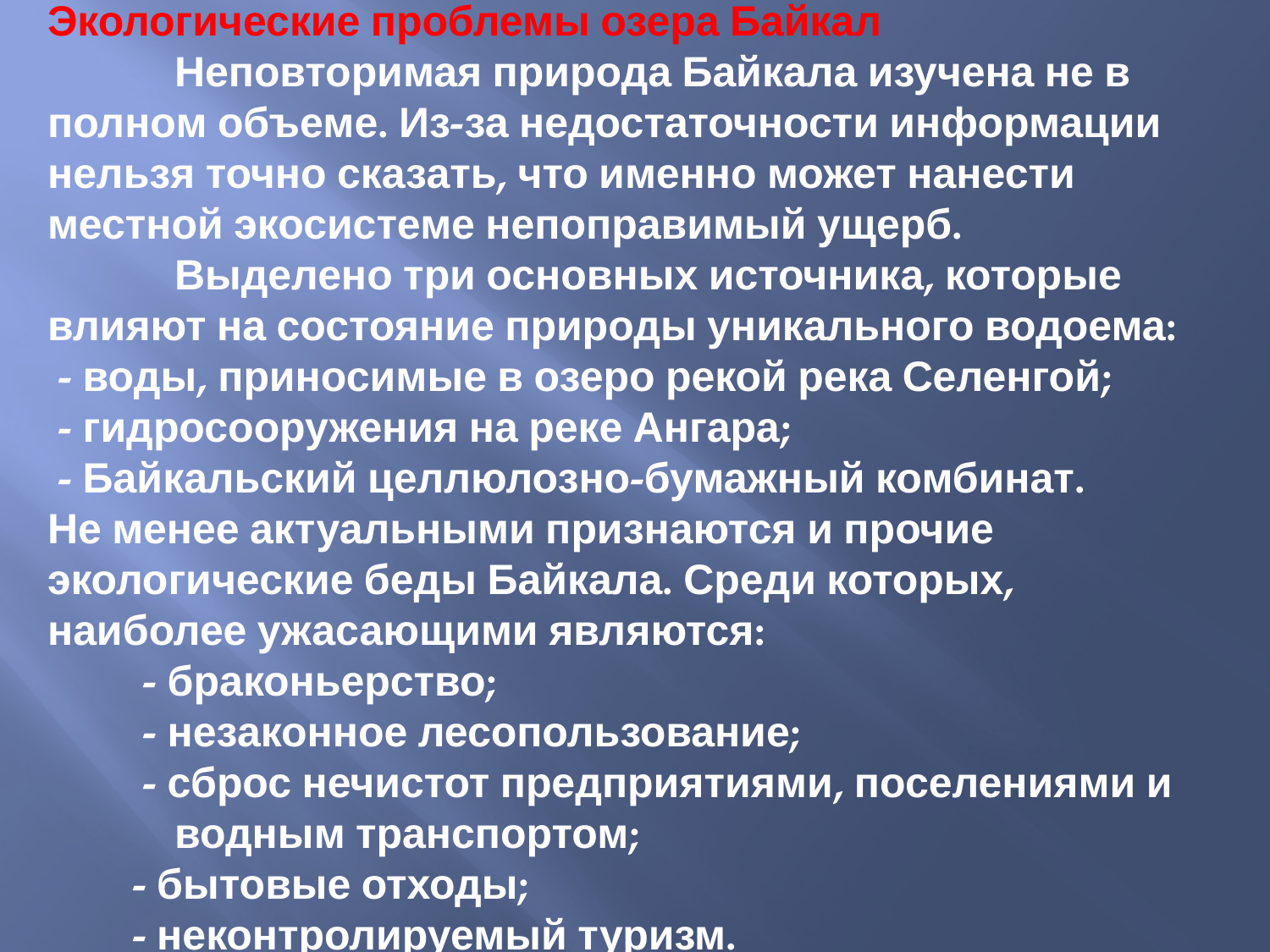

# Экологические проблемы озера Байкал Неповторимая природа Байкала изучена не в полном объеме. Из-за недостаточности информации нельзя точно сказать, что именно может нанести местной экосистеме непоправимый ущерб. Выделено три основных источника, которые влияют на состояние природы уникального водоема: - воды, приносимые в озеро рекой река Селенгой; - гидросооружения на реке Ангара; - Байкальский целлюлозно-бумажный комбинат. Не менее актуальными признаются и прочие экологические беды Байкала. Среди которых, наиболее ужасающими являются: - браконьерство; - незаконное лесопользование; - сброс нечистот предприятиями, поселениями и               водным транспортом; - бытовые отходы; - неконтролируемый туризм.